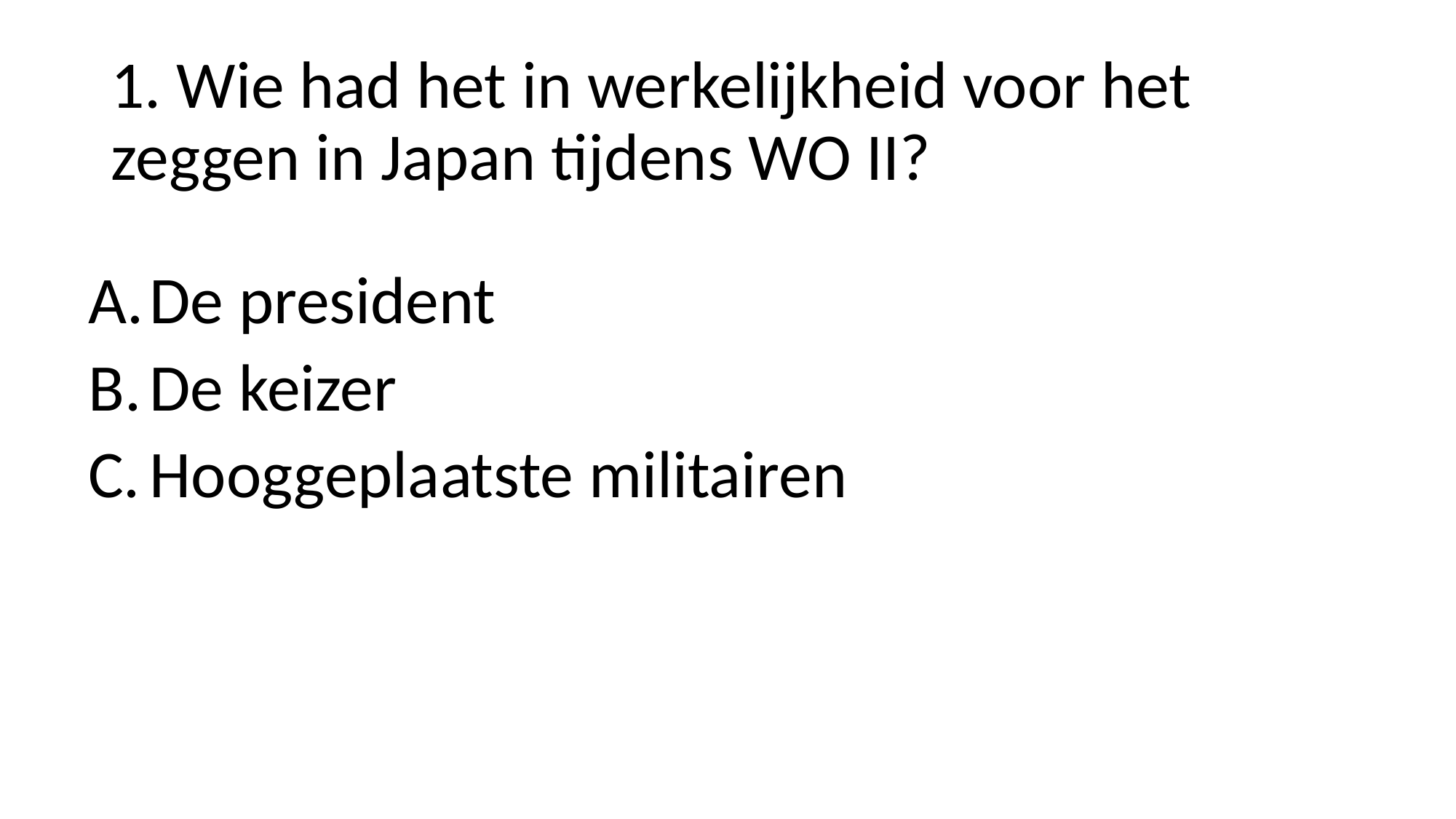

# 1. Wie had het in werkelijkheid voor het zeggen in Japan tijdens WO II?
De president
De keizer
Hooggeplaatste militairen